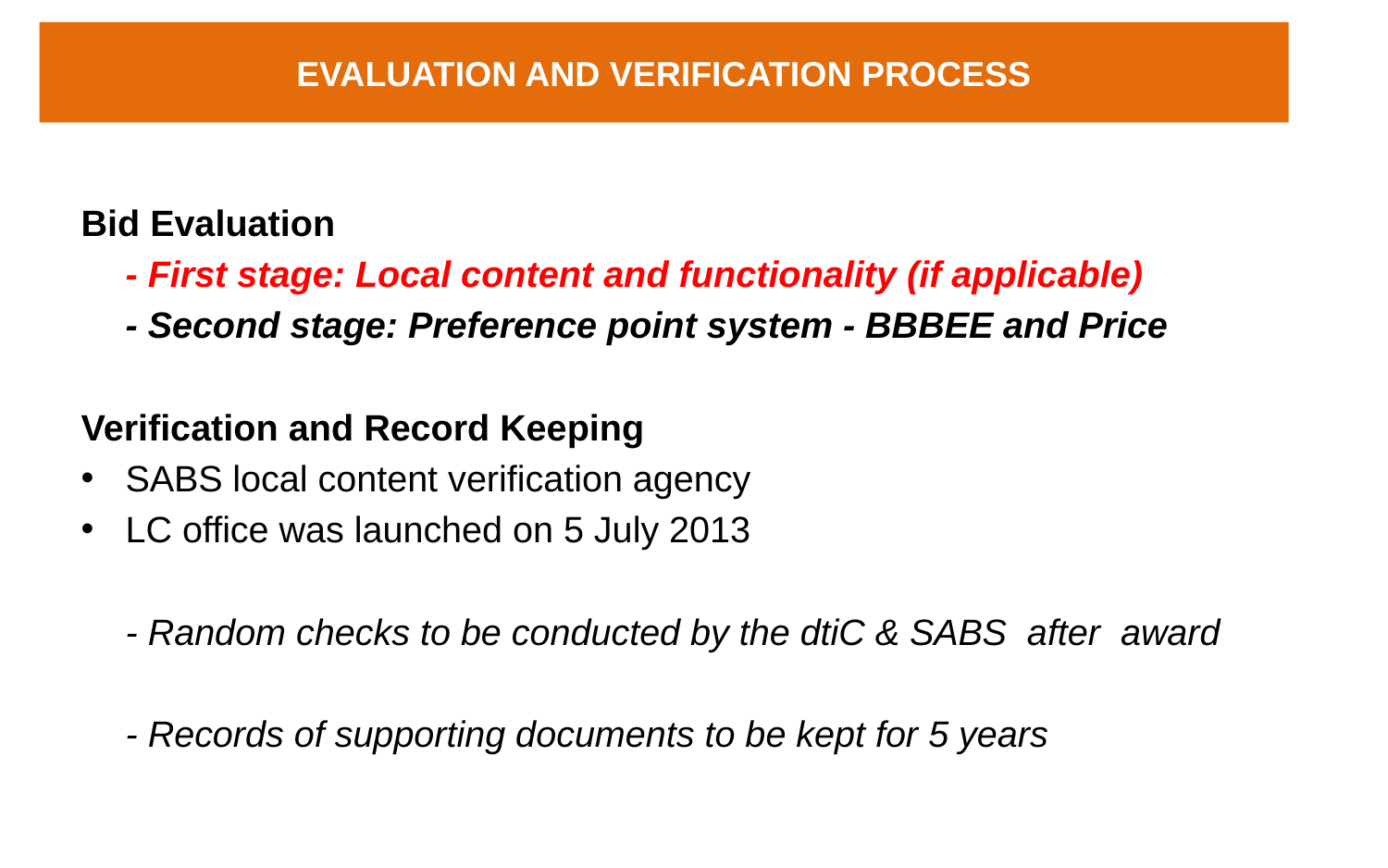

EVALUATION AND VERIFICATION PROCESS

Bid Evaluation
	- First stage: Local content and functionality (if applicable)
	- Second stage: Preference point system - BBBEE and Price

Verification and Record Keeping
SABS local content verification agency
LC office was launched on 5 July 2013

	- Random checks to be conducted by the dtiC & SABS  after  award

	- Records of supporting documents to be kept for 5 years